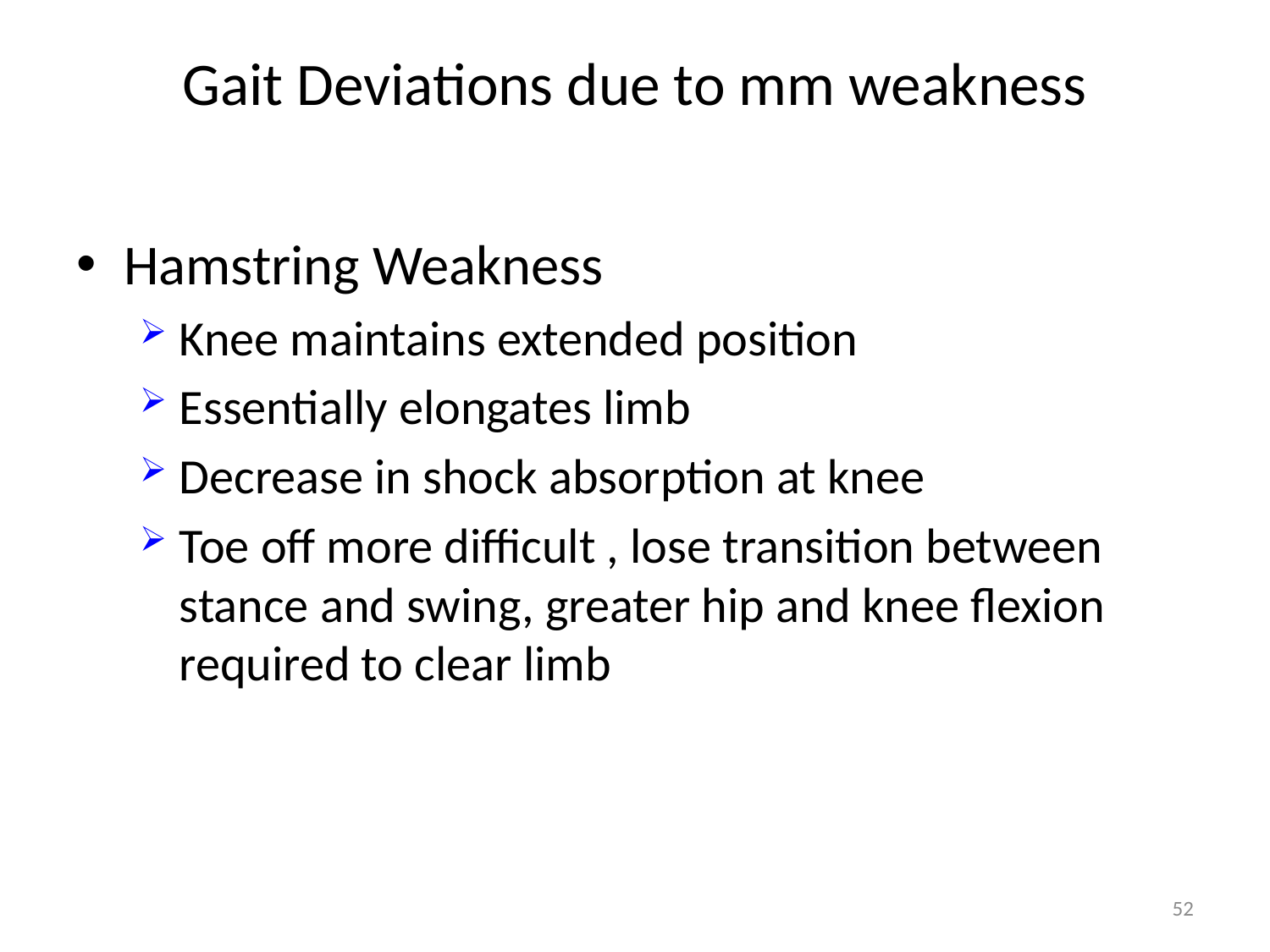

# Gait Deviations due to mm weakness
Hamstring Weakness
Knee maintains extended position
Essentially elongates limb
Decrease in shock absorption at knee
Toe off more difficult , lose transition between stance and swing, greater hip and knee flexion required to clear limb

52